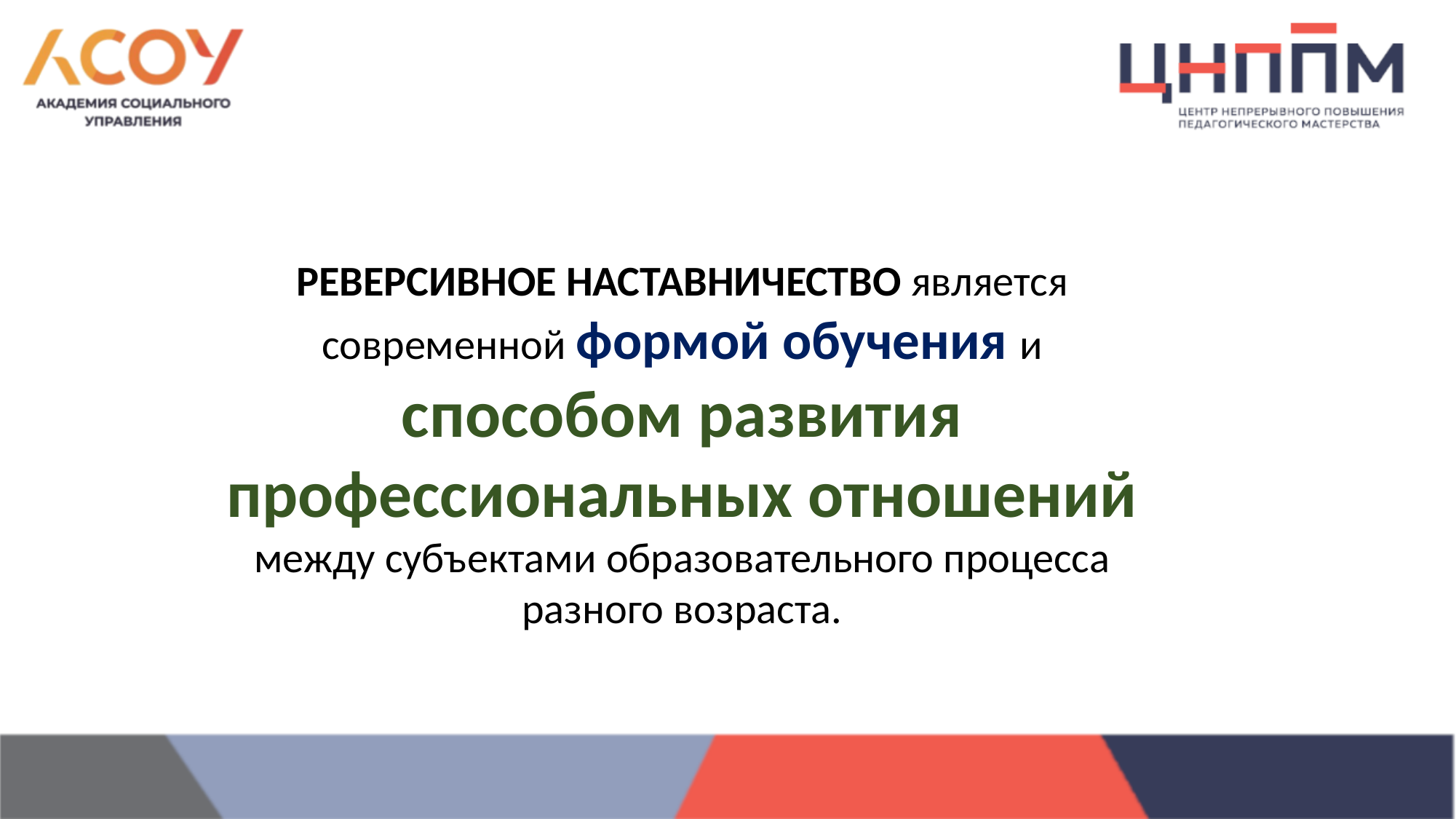

РЕВЕРСИВНОЕ НАСТАВНИЧЕСТВО является современной формой обучения и способом развития профессиональных отношений между субъектами образовательного процесса разного возраста.